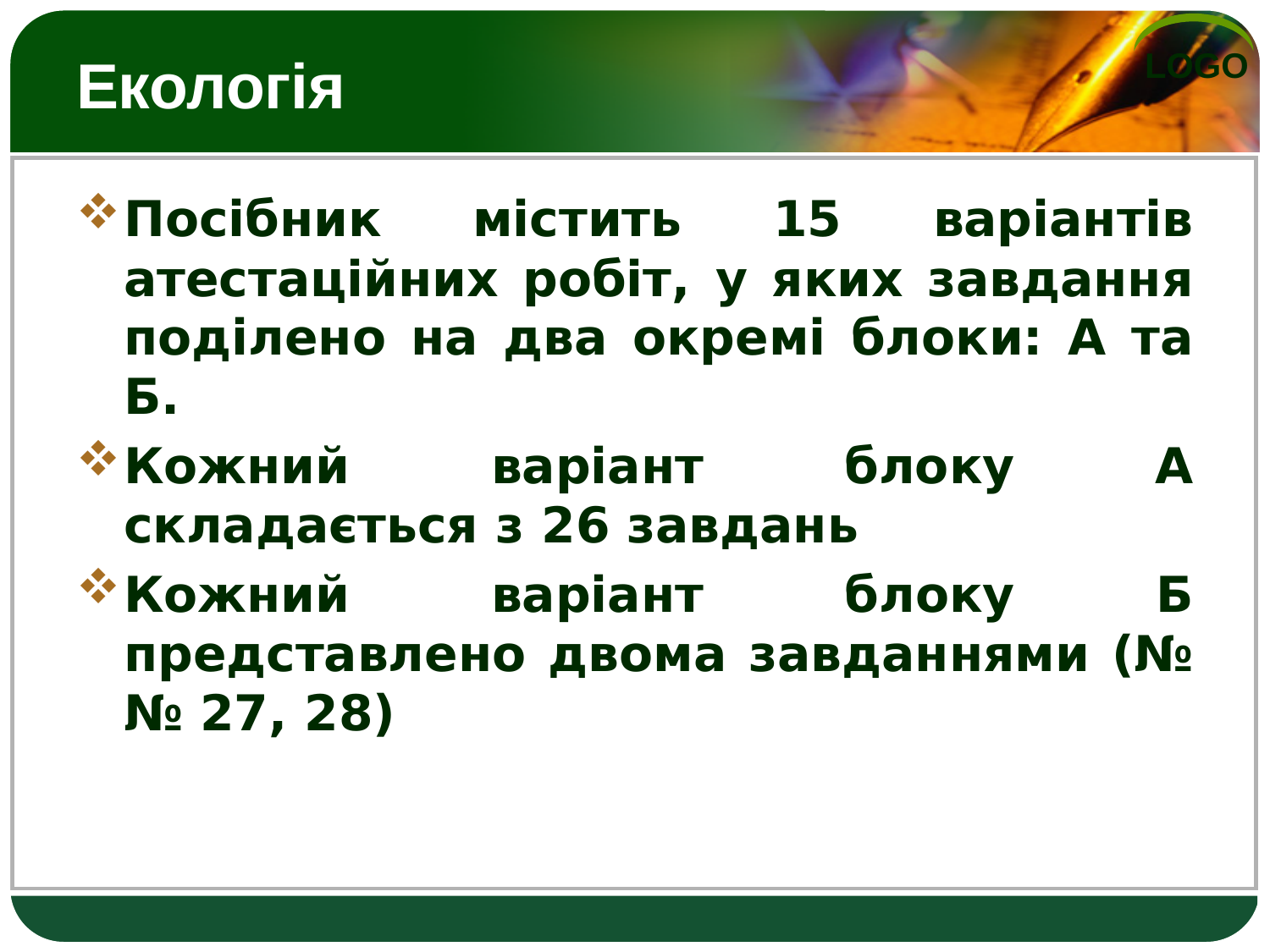

# Екологія
Посібник містить 15 варіантів атестаційних робіт, у яких завдання поділено на два окремі блоки: А та Б.
Кожний варіант блоку А складається з 26 завдань
Кожний варіант блоку Б представлено двома завданнями (№№ 27, 28)